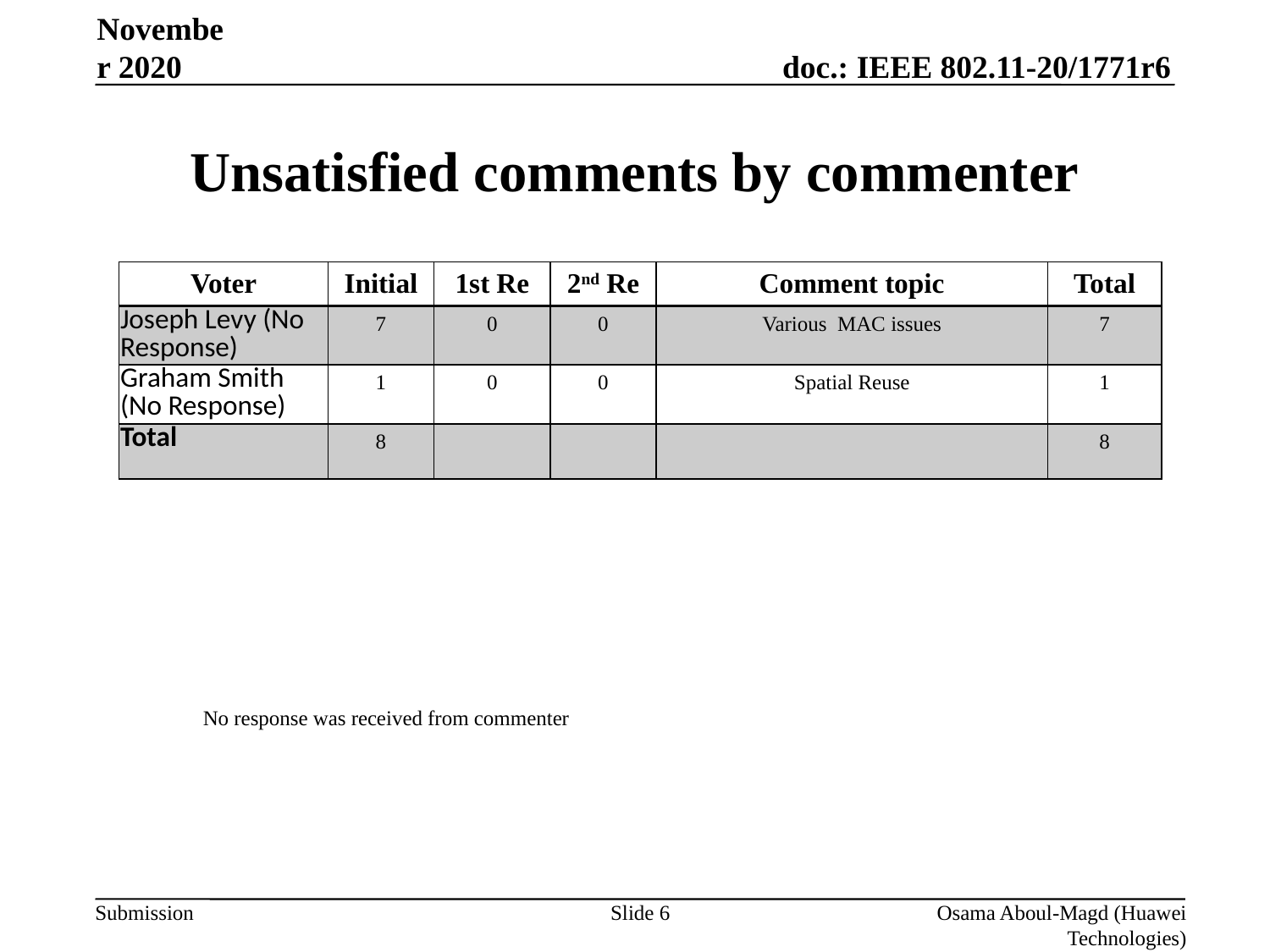

November 2020
# Unsatisfied comments by commenter
| Voter | Initial | 1st Re | 2nd Re | Comment topic | Total |
| --- | --- | --- | --- | --- | --- |
| Joseph Levy (No Response) | 7 | 0 | 0 | Various MAC issues | 7 |
| Graham Smith (No Response) | 1 | 0 | 0 | Spatial Reuse | 1 |
| Total | 8 |  |  |  | 8 |
No response was received from commenter
Slide 6
Osama Aboul-Magd (Huawei Technologies)